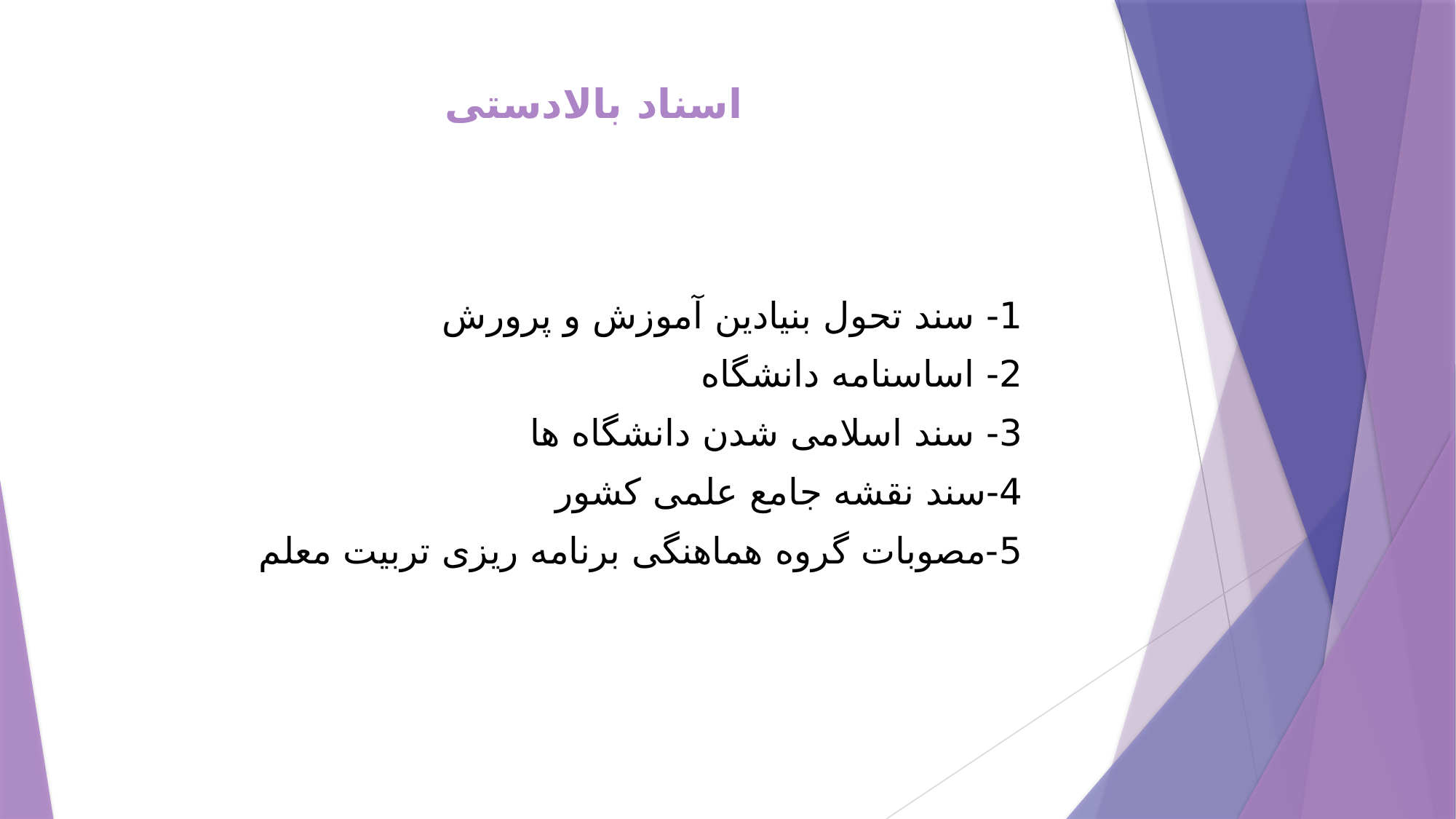

# اسناد بالادستی
1- سند تحول بنیادین آموزش و پرورش
2- اساسنامه دانشگاه
3- سند اسلامی شدن دانشگاه ها
4-سند نقشه جامع علمی کشور
5-مصوبات گروه هماهنگی برنامه ریزی تربیت معلم